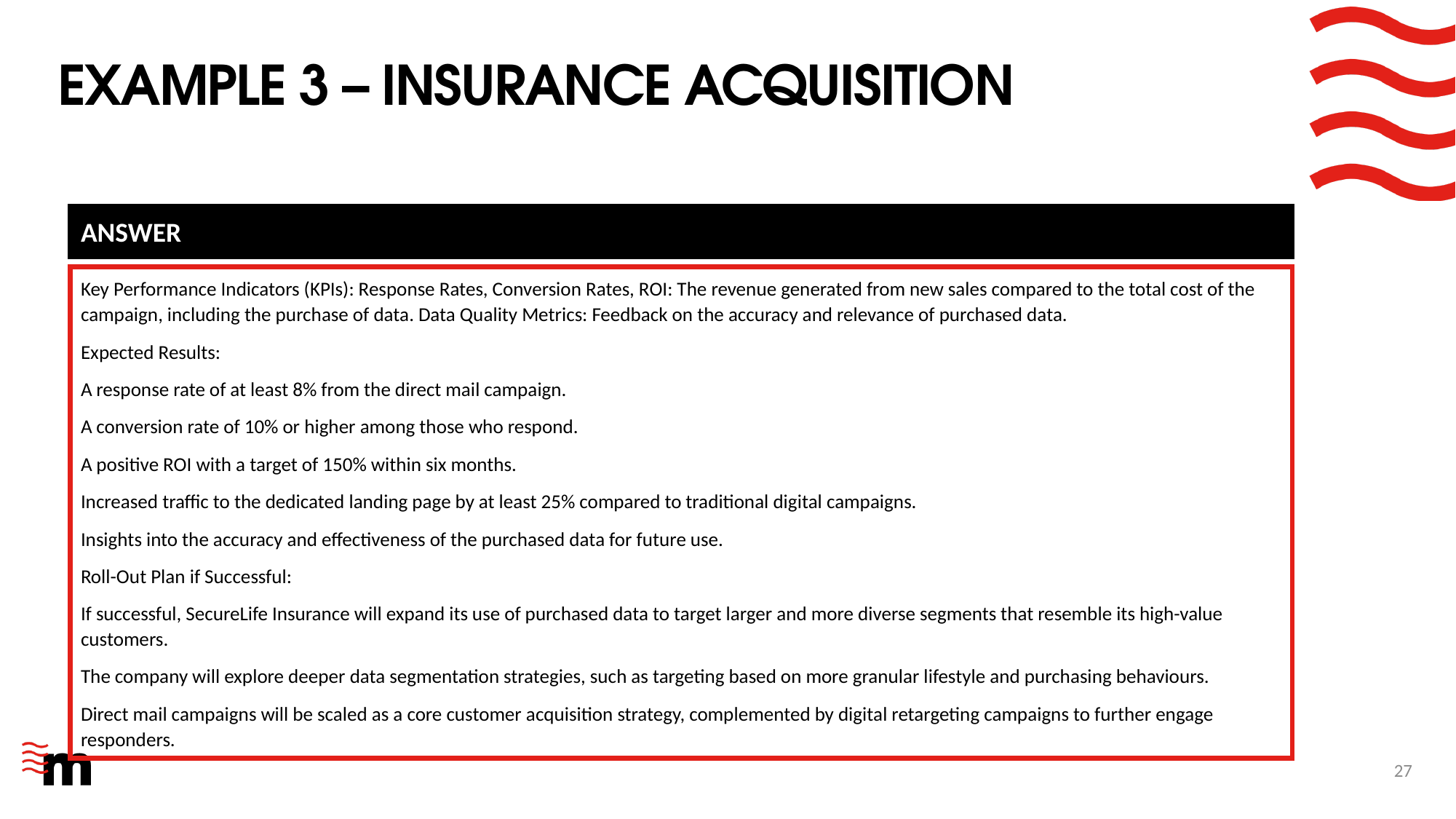

# Example 3 – insurance acquisition

ANSWER
Key Performance Indicators (KPIs): Response Rates, Conversion Rates, ROI: The revenue generated from new sales compared to the total cost of the campaign, including the purchase of data. Data Quality Metrics: Feedback on the accuracy and relevance of purchased data.
Expected Results:
A response rate of at least 8% from the direct mail campaign.
A conversion rate of 10% or higher among those who respond.
A positive ROI with a target of 150% within six months.
Increased traffic to the dedicated landing page by at least 25% compared to traditional digital campaigns.
Insights into the accuracy and effectiveness of the purchased data for future use.
Roll-Out Plan if Successful:
If successful, SecureLife Insurance will expand its use of purchased data to target larger and more diverse segments that resemble its high-value customers.
The company will explore deeper data segmentation strategies, such as targeting based on more granular lifestyle and purchasing behaviours.
Direct mail campaigns will be scaled as a core customer acquisition strategy, complemented by digital retargeting campaigns to further engage responders.
27